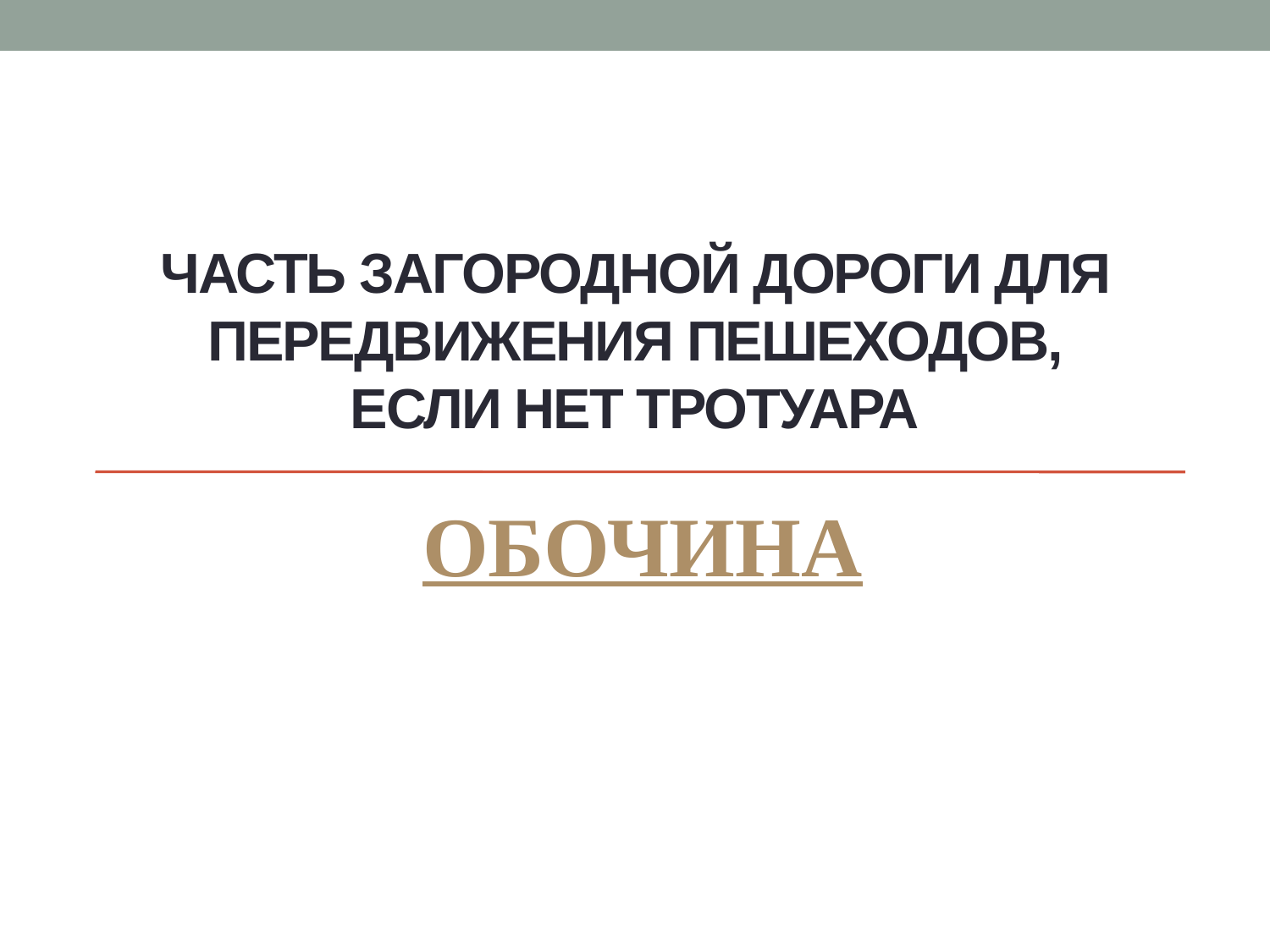

# Часть загородной дороги для передвижения пешеходов, если нет тротуара
ОБОЧИНА